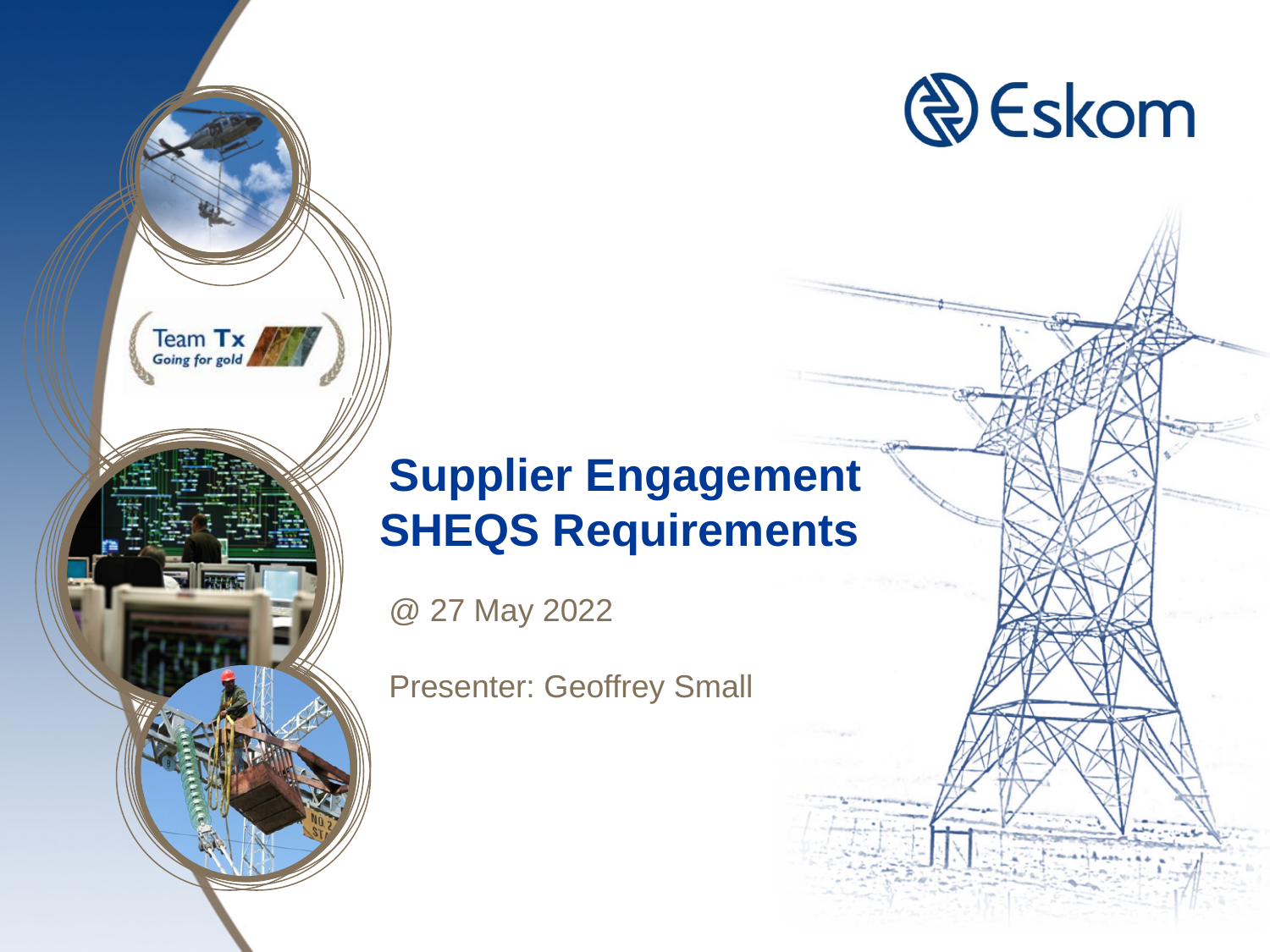

# Supplier Engagement SHEQS Requirements

@ 27 May 2022

Presenter: Geoffrey Small